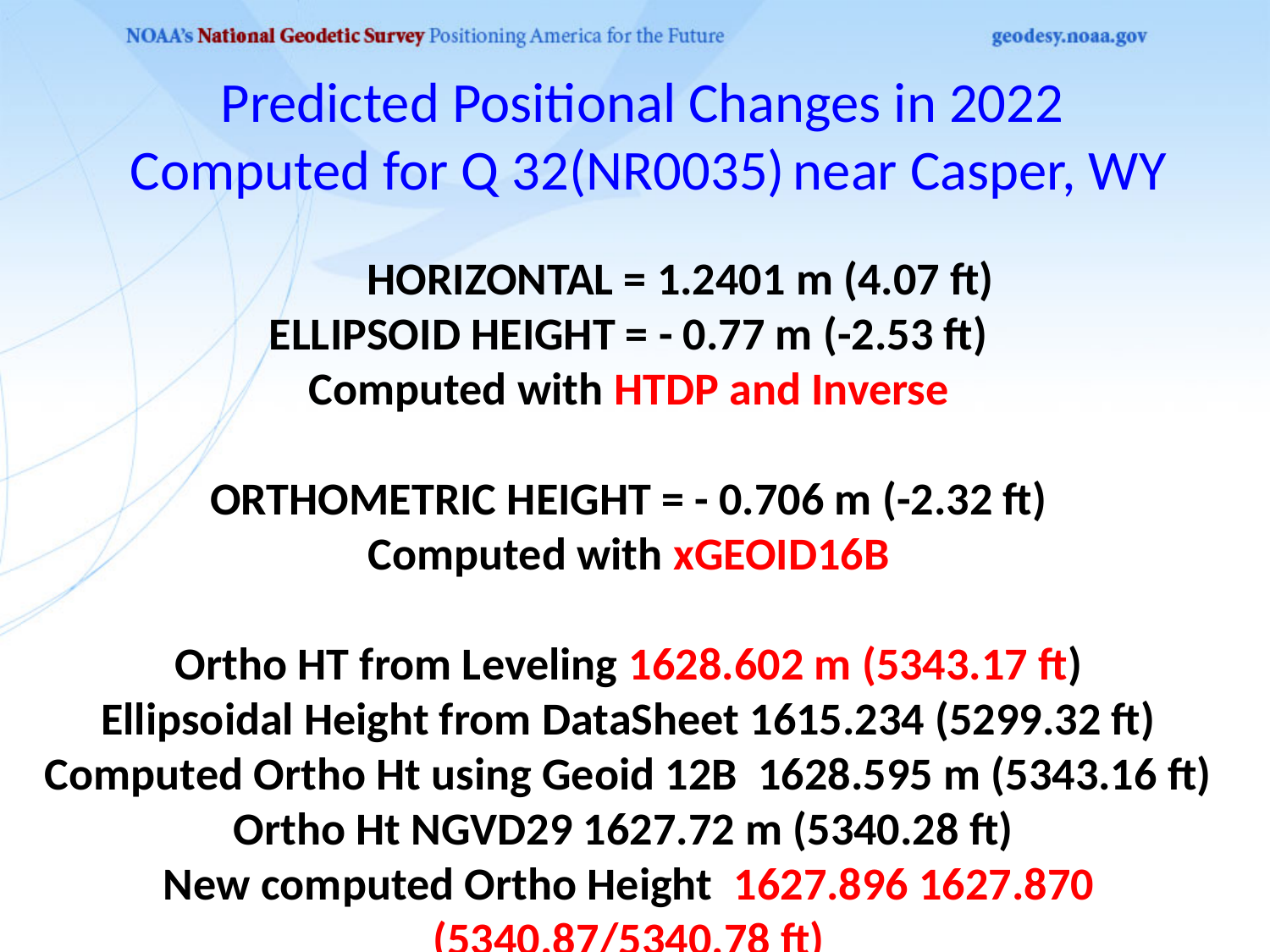

Predicted Positional Changes in 2022
Computed for Q 32(NR0035) near Casper, WY
          HORIZONTAL = 1.2401 m (4.07 ft)
ELLIPSOID HEIGHT = - 0.77 m (-2.53 ft)
Computed with HTDP and Inverse

ORTHOMETRIC HEIGHT = - 0.706 m (-2.32 ft)
Computed with xGEOID16B

Ortho HT from Leveling 1628.602 m (5343.17 ft)
Ellipsoidal Height from DataSheet 1615.234 (5299.32 ft)
Computed Ortho Ht using Geoid 12B  1628.595 m (5343.16 ft)
Ortho Ht NGVD29 1627.72 m (5340.28 ft)
New computed Ortho Height  1627.896 1627.870 (5340.87/5340.78 ft)